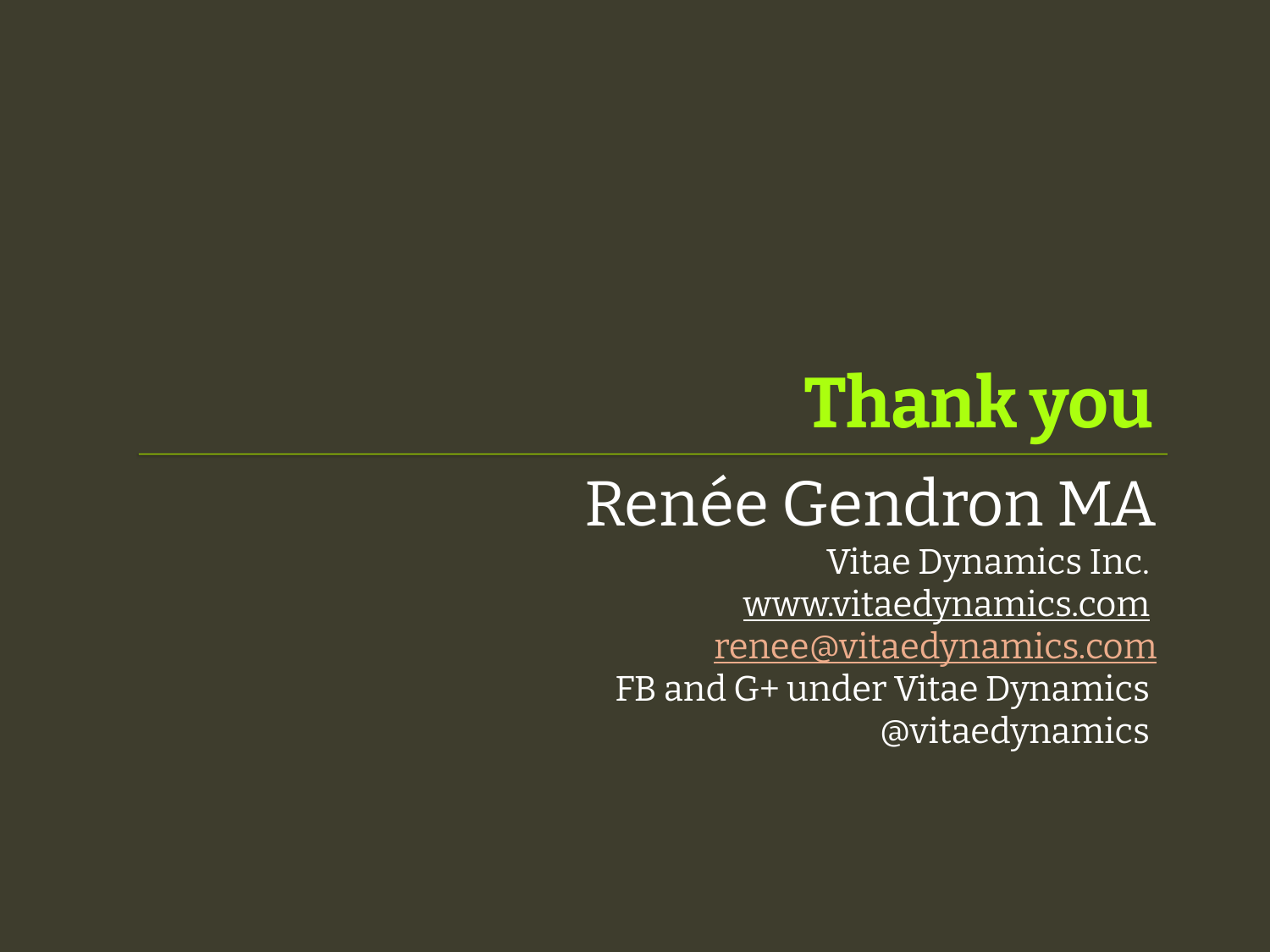

# Thank you
Renée Gendron MA
Vitae Dynamics Inc.
www.vitaedynamics.com
renee@vitaedynamics.com
FB and G+ under Vitae Dynamics
@vitaedynamics